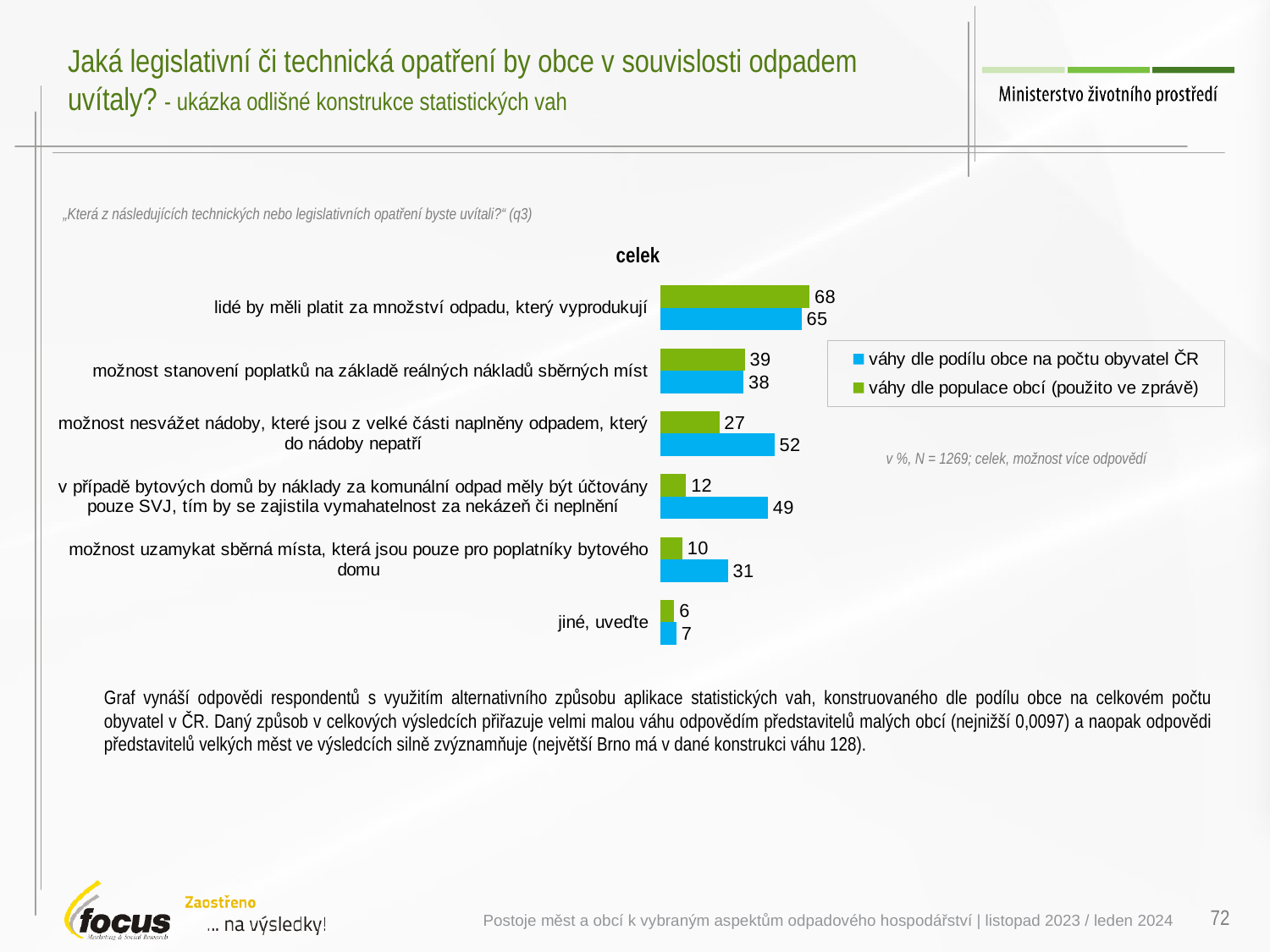

# Jaká legislativní či technická opatření by obce v souvislosti odpadem uvítaly? - ukázka odlišné konstrukce statistických vah

### Chart

| Category | váhy dle populace obcí (použito ve zprávě) | váhy dle podílu obce na počtu obyvatel ČR |
|---|---|---|
| lidé by měli platit za množství odpadu, který vyprodukují | 68.47019275471 | 64.79923566906 |
| možnost stanovení poplatků na základě reálných nákladů sběrných míst | 38.63637264812 | 38.0957045928 |
| možnost nesvážet nádoby, které jsou z velké části naplněny odpadem, který do nádoby nepatří | 26.93919640835 | 52.32852947695 |
| v případě bytových domů by náklady za komunální odpad měly být účtovány pouze SVJ, tím by se zajistila vymahatelnost za nekázeň či neplnění | 11.68488208595 | 49.25237960219 |
| možnost uzamykat sběrná místa, která jsou pouze pro poplatníky bytového domu | 9.973121288604 | 30.8644639834 |
| jiné, uveďte | 6.199369093822 | 7.272850192852 |
„Která z následujících technických nebo legislativních opatření byste uvítali?“ (q3)
celek
v %, N = 1269; celek, možnost více odpovědí
Graf vynáší odpovědi respondentů s využitím alternativního způsobu aplikace statistických vah, konstruovaného dle podílu obce na celkovém počtu obyvatel v ČR. Daný způsob v celkových výsledcích přiřazuje velmi malou váhu odpovědím představitelů malých obcí (nejnižší 0,0097) a naopak odpovědi představitelů velkých měst ve výsledcích silně zvýznamňuje (největší Brno má v dané konstrukci váhu 128).